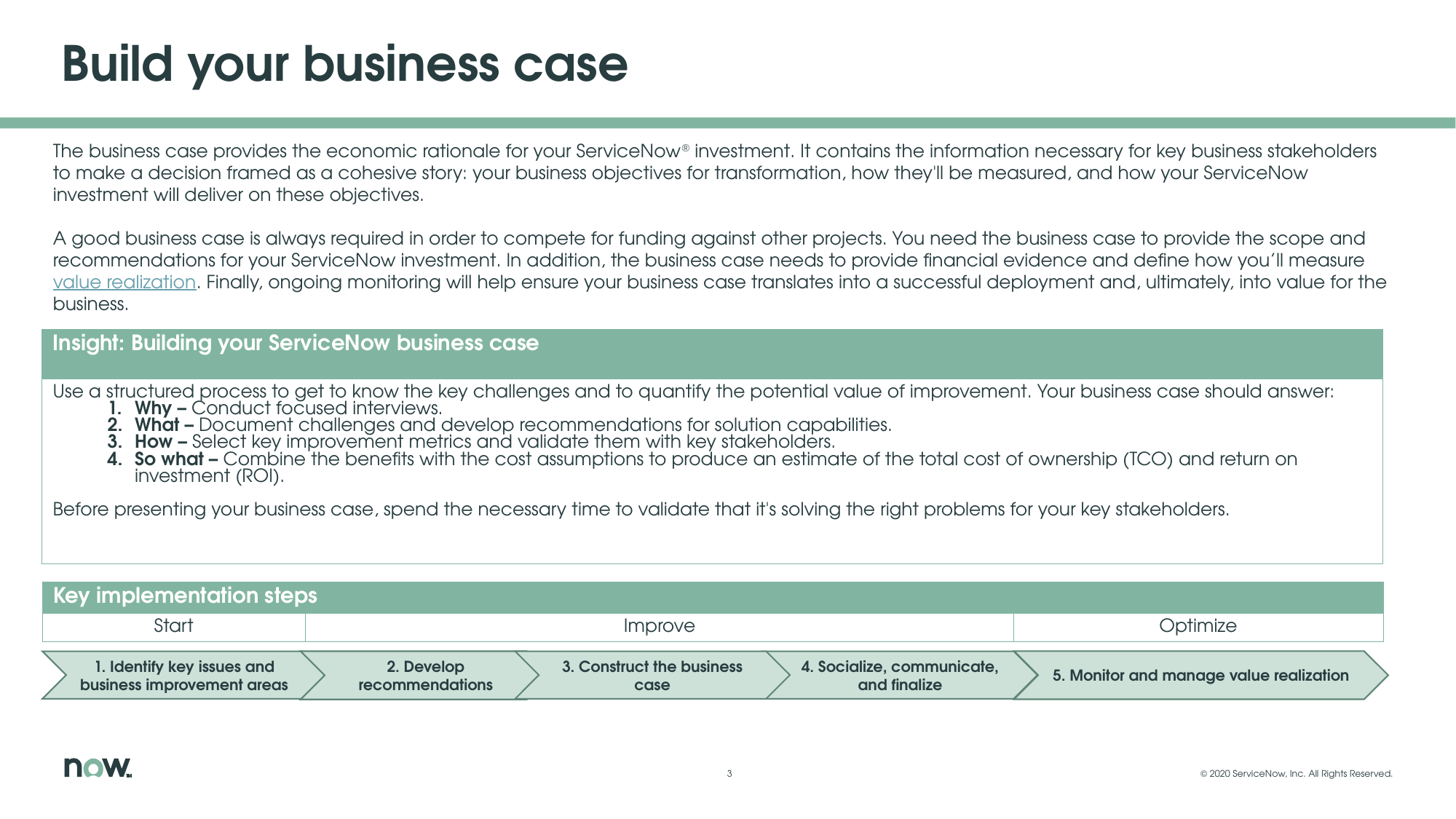

# Build your business case

The business case provides the economic rationale for your ServiceNow® investment. It contains the information necessary for key business stakeholders to make a decision framed as a cohesive story: your business objectives for transformation, how they'll be measured, and how your ServiceNow investment will deliver on these objectives.

A good business case is always required in order to compete for funding against other projects. You need the business case to provide the scope and recommendations for your ServiceNow investment. In addition, the business case needs to provide financial evidence and define how you’ll measure  value realization. Finally, ongoing monitoring will help ensure your business case translates into a successful deployment and, ultimately, into value for the business.
| Insight: Building your ServiceNow business case |
| --- |
| Use a structured process to get to know the key challenges and to quantify the potential value of improvement. Your business case should answer: Why – Conduct focused interviews. What – Document challenges and develop recommendations for solution capabilities. How – Select key improvement metrics and validate them with key stakeholders. So what – Combine the benefits with the cost assumptions to produce an estimate of the total cost of ownership (TCO) and return on investment (ROI). Before presenting your business case, spend the necessary time to validate that it's solving the right problems for your key stakeholders. |
| Key implementation steps​ |  |  |
| --- | --- | --- |
| Start | Improve​ | Optimize​ |
5. Monitor and manage value realization
2. Develop recommendations
1. Identify key issues and business improvement areas
3. Construct the business case
4. Socialize, communicate, and finalize